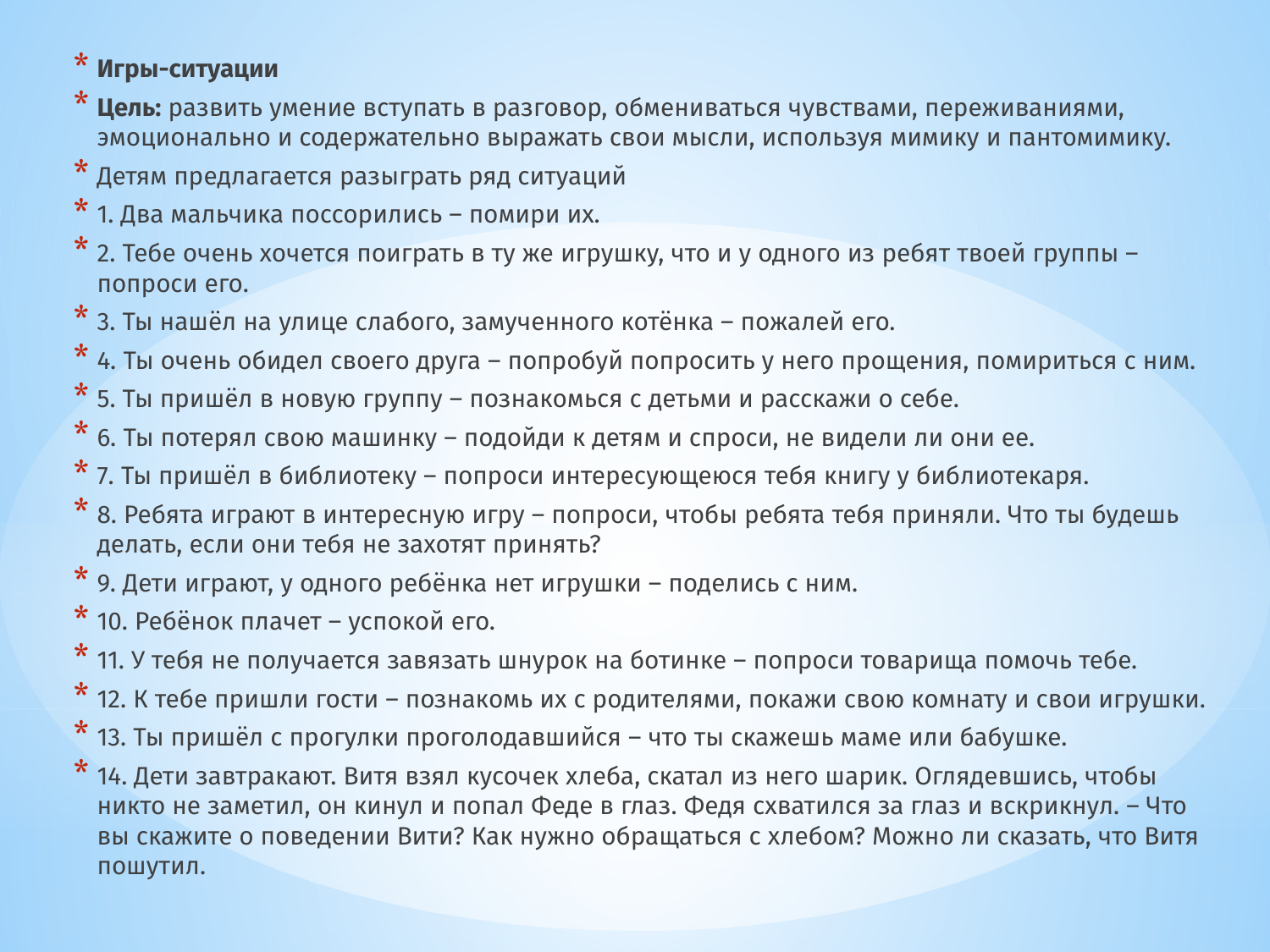

Игры-ситуации
Цель: развить умение вступать в разговор, обмениваться чувствами, переживаниями, эмоционально и содержательно выражать свои мысли, используя мимику и пантомимику.
Детям предлагается разыграть ряд ситуаций
1. Два мальчика поссорились – помири их.
2. Тебе очень хочется поиграть в ту же игрушку, что и у одного из ребят твоей группы – попроси его.
3. Ты нашёл на улице слабого, замученного котёнка – пожалей его.
4. Ты очень обидел своего друга – попробуй попросить у него прощения, помириться с ним.
5. Ты пришёл в новую группу – познакомься с детьми и расскажи о себе.
6. Ты потерял свою машинку – подойди к детям и спроси, не видели ли они ее.
7. Ты пришёл в библиотеку – попроси интересующеюся тебя книгу у библиотекаря.
8. Ребята играют в интересную игру – попроси, чтобы ребята тебя приняли. Что ты будешь делать, если они тебя не захотят принять?
9. Дети играют, у одного ребёнка нет игрушки – поделись с ним.
10. Ребёнок плачет – успокой его.
11. У тебя не получается завязать шнурок на ботинке – попроси товарища помочь тебе.
12. К тебе пришли гости – познакомь их с родителями, покажи свою комнату и свои игрушки.
13. Ты пришёл с прогулки проголодавшийся – что ты скажешь маме или бабушке.
14. Дети завтракают. Витя взял кусочек хлеба, скатал из него шарик. Оглядевшись, чтобы никто не заметил, он кинул и попал Феде в глаз. Федя схватился за глаз и вскрикнул. – Что вы скажите о поведении Вити? Как нужно обращаться с хлебом? Можно ли сказать, что Витя пошутил.